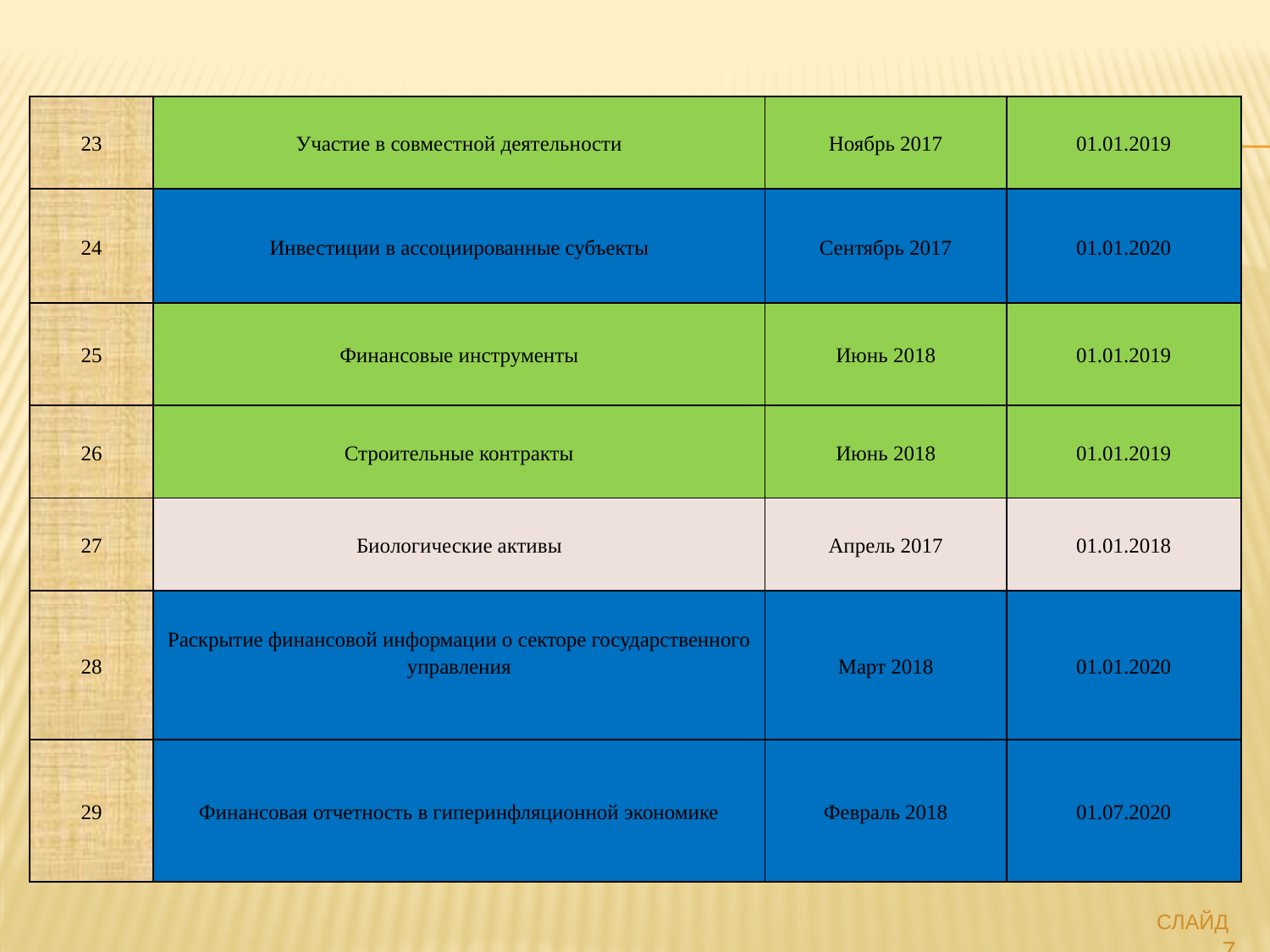

| 23 | Участие в совместной деятельности | Ноябрь 2017 | 01.01.2019 |
| --- | --- | --- | --- |
| 24 | Инвестиции в ассоциированные субъекты | Сентябрь 2017 | 01.01.2020 |
| 25 | Финансовые инструменты | Июнь 2018 | 01.01.2019 |
| 26 | Строительные контракты | Июнь 2018 | 01.01.2019 |
| 27 | Биологические активы | Апрель 2017 | 01.01.2018 |
| 28 | Раскрытие финансовой информации о секторе государственного управления | Март 2018 | 01.01.2020 |
| 29 | Финансовая отчетность в гиперинфляционной экономике | Февраль 2018 | 01.07.2020 |
СЛАЙД 7